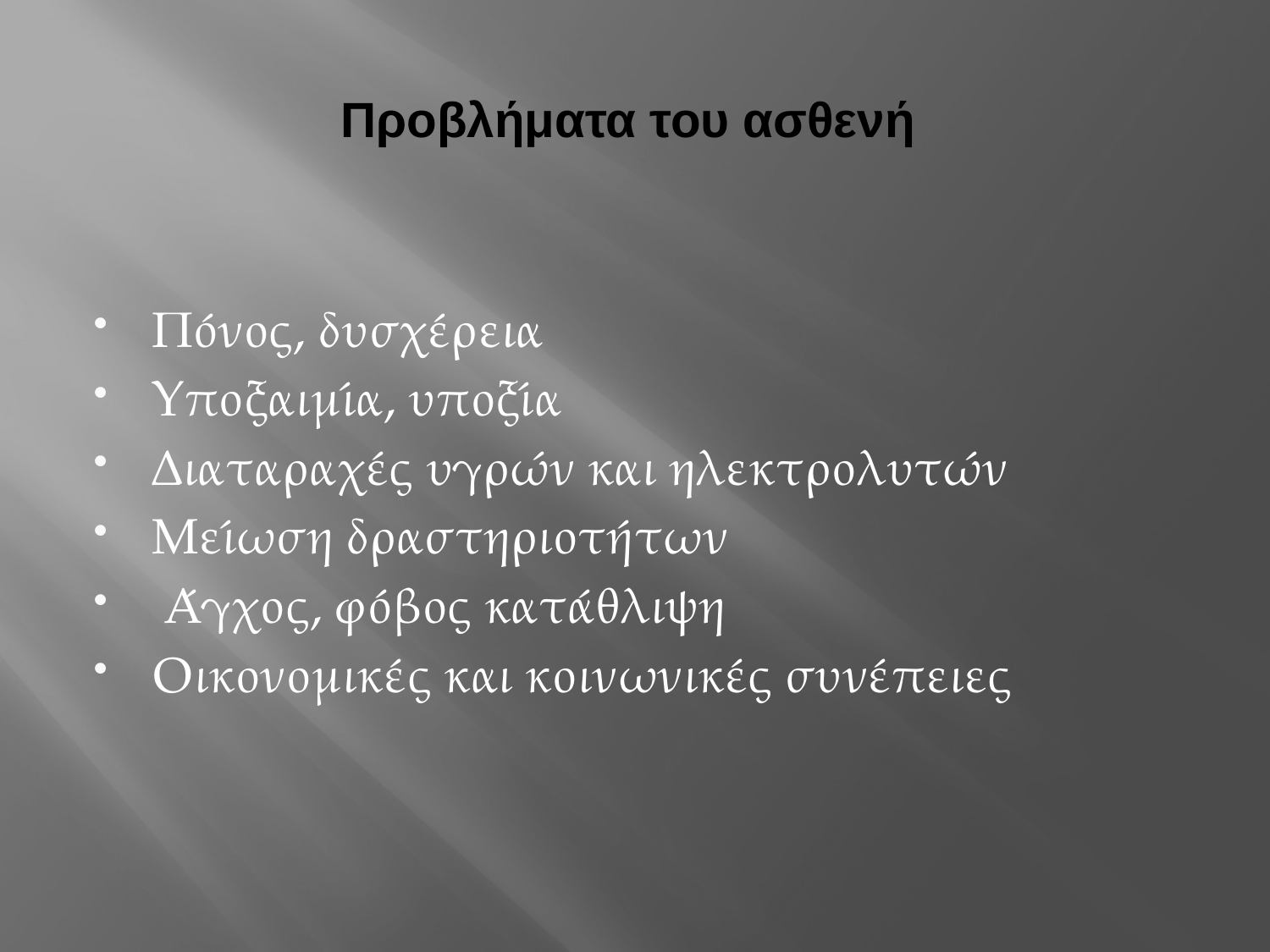

# Προβλήματα του ασθενή

Πόνος, δυσχέρεια
Υποξαιμία, υποξία
Διαταραχές υγρών και ηλεκτρολυτών
Μείωση δραστηριοτήτων
 Άγχος, φόβος κατάθλιψη
Οικονομικές και κοινωνικές συνέπειες